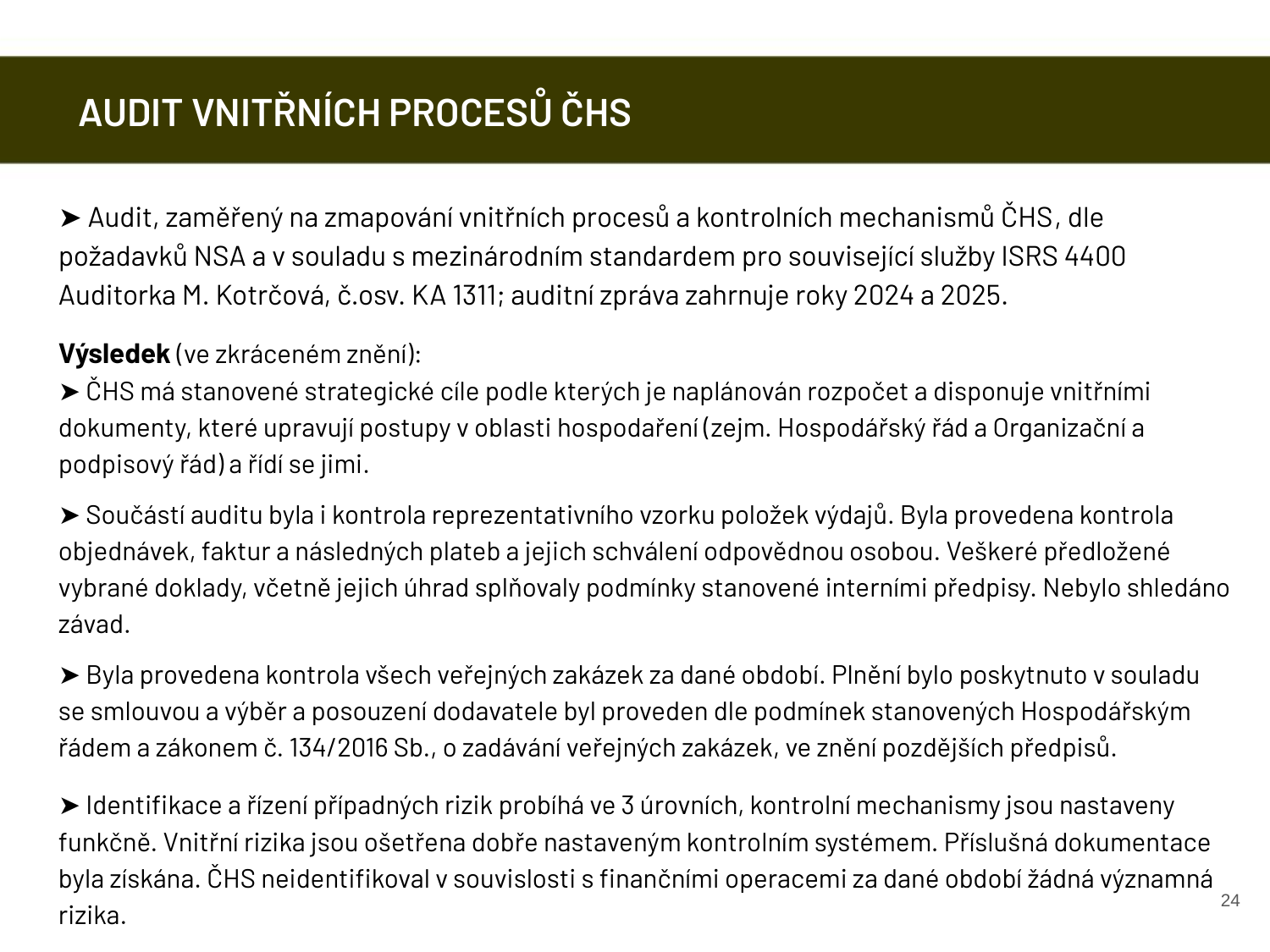

AUDIT VNITŘNÍCH PROCESŮ ČHS
➤ Audit, zaměřený na zmapování vnitřních procesů a kontrolních mechanismů ČHS, dle požadavků NSA a v souladu s mezinárodním standardem pro související služby ISRS 4400
Auditorka M. Kotrčová, č.osv. KA 1311; auditní zpráva zahrnuje roky 2024 a 2025.

Výsledek (ve zkráceném znění):
➤ ČHS má stanovené strategické cíle podle kterých je naplánován rozpočet a disponuje vnitřními dokumenty, které upravují postupy v oblasti hospodaření (zejm. Hospodářský řád a Organizační a podpisový řád) a řídí se jimi.

➤ Součástí auditu byla i kontrola reprezentativního vzorku položek výdajů. Byla provedena kontrola objednávek, faktur a následných plateb a jejich schválení odpovědnou osobou. Veškeré předložené vybrané doklady, včetně jejich úhrad splňovaly podmínky stanovené interními předpisy. Nebylo shledáno závad.

➤ Byla provedena kontrola všech veřejných zakázek za dané období. Plnění bylo poskytnuto v souladu se smlouvou a výběr a posouzení dodavatele byl proveden dle podmínek stanovených Hospodářským řádem a zákonem č. 134/2016 Sb., o zadávání veřejných zakázek, ve znění pozdějších předpisů.
➤ Identifikace a řízení případných rizik probíhá ve 3 úrovních, kontrolní mechanismy jsou nastaveny funkčně. Vnitřní rizika jsou ošetřena dobře nastaveným kontrolním systémem. Příslušná dokumentace byla získána. ČHS neidentifikoval v souvislosti s finančními operacemi za dané období žádná významná rizika.
24